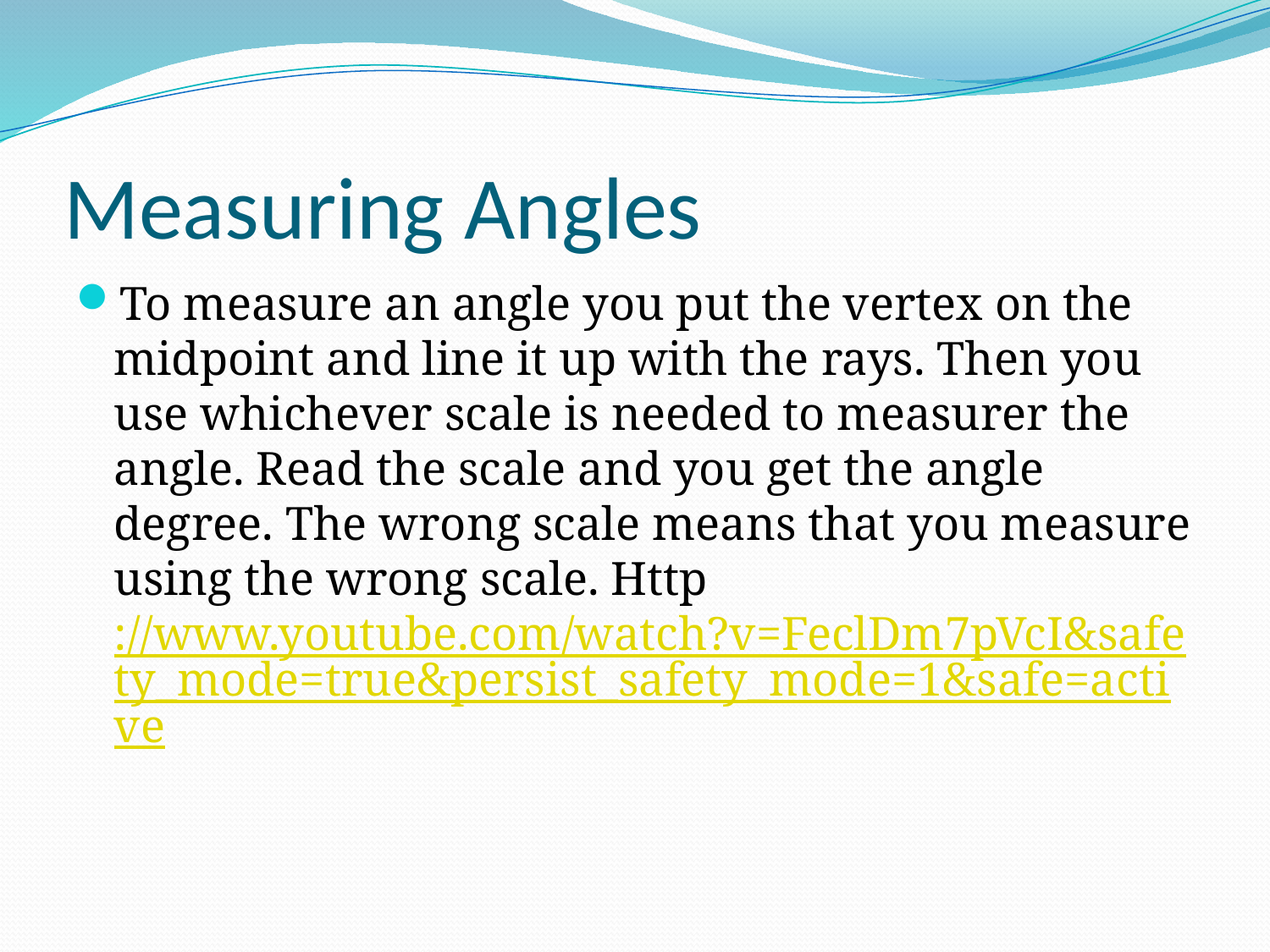

# Measuring Angles
To measure an angle you put the vertex on the midpoint and line it up with the rays. Then you use whichever scale is needed to measurer the angle. Read the scale and you get the angle degree. The wrong scale means that you measure using the wrong scale. Http://www.youtube.com/watch?v=FeclDm7pVcI&safety_mode=true&persist_safety_mode=1&safe=active